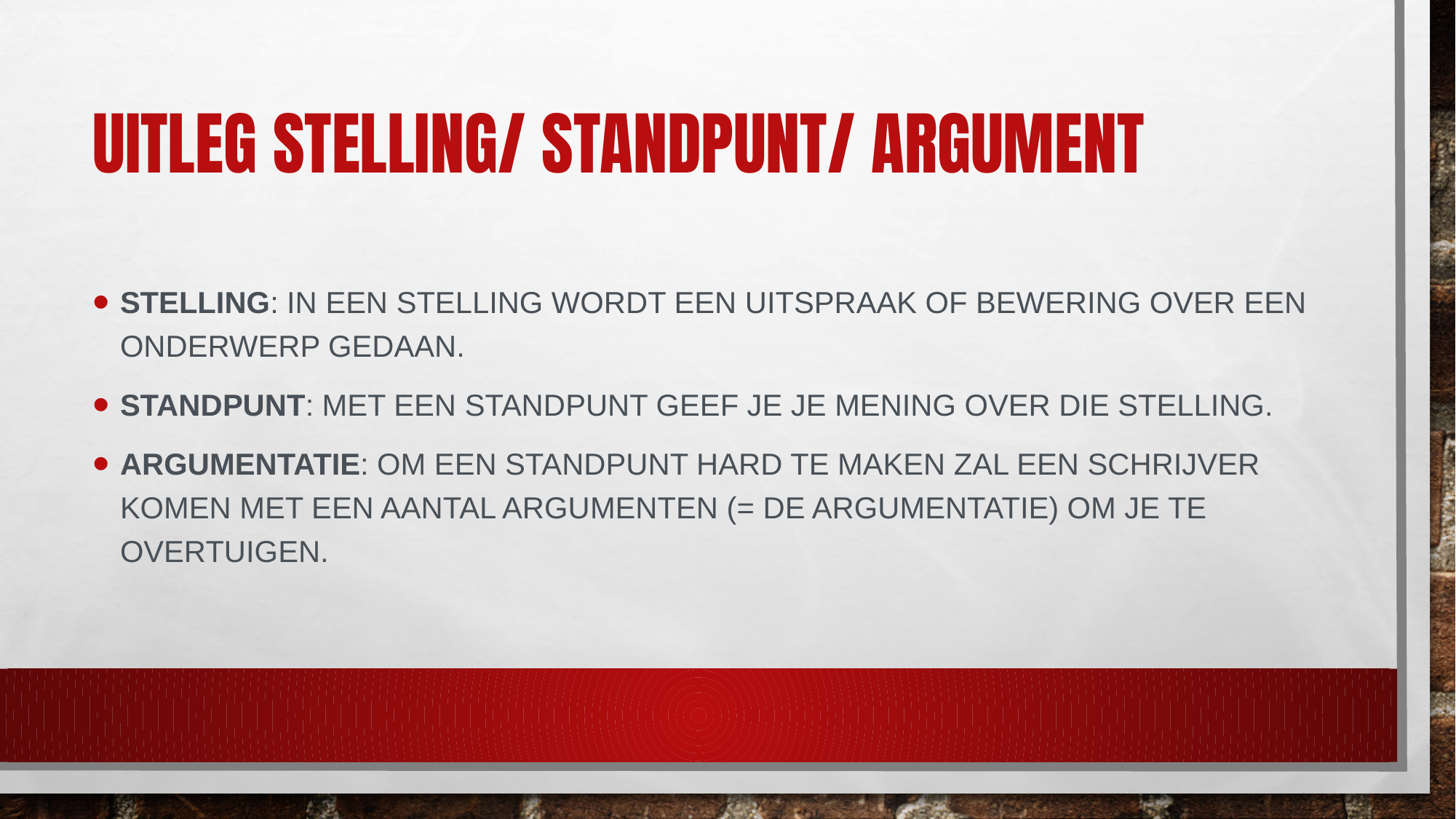

# Uitleg Stelling/ standpunt/ argument
Stelling: In een stelling wordt een uitspraak of bewering over een onderwerp gedaan.
Standpunt: Met een standpunt geef je je mening over die stelling.
Argumentatie: Om een standpunt hard te maken zal een schrijver komen met een aantal argumenten (= de argumentatie) om je te overtuigen.